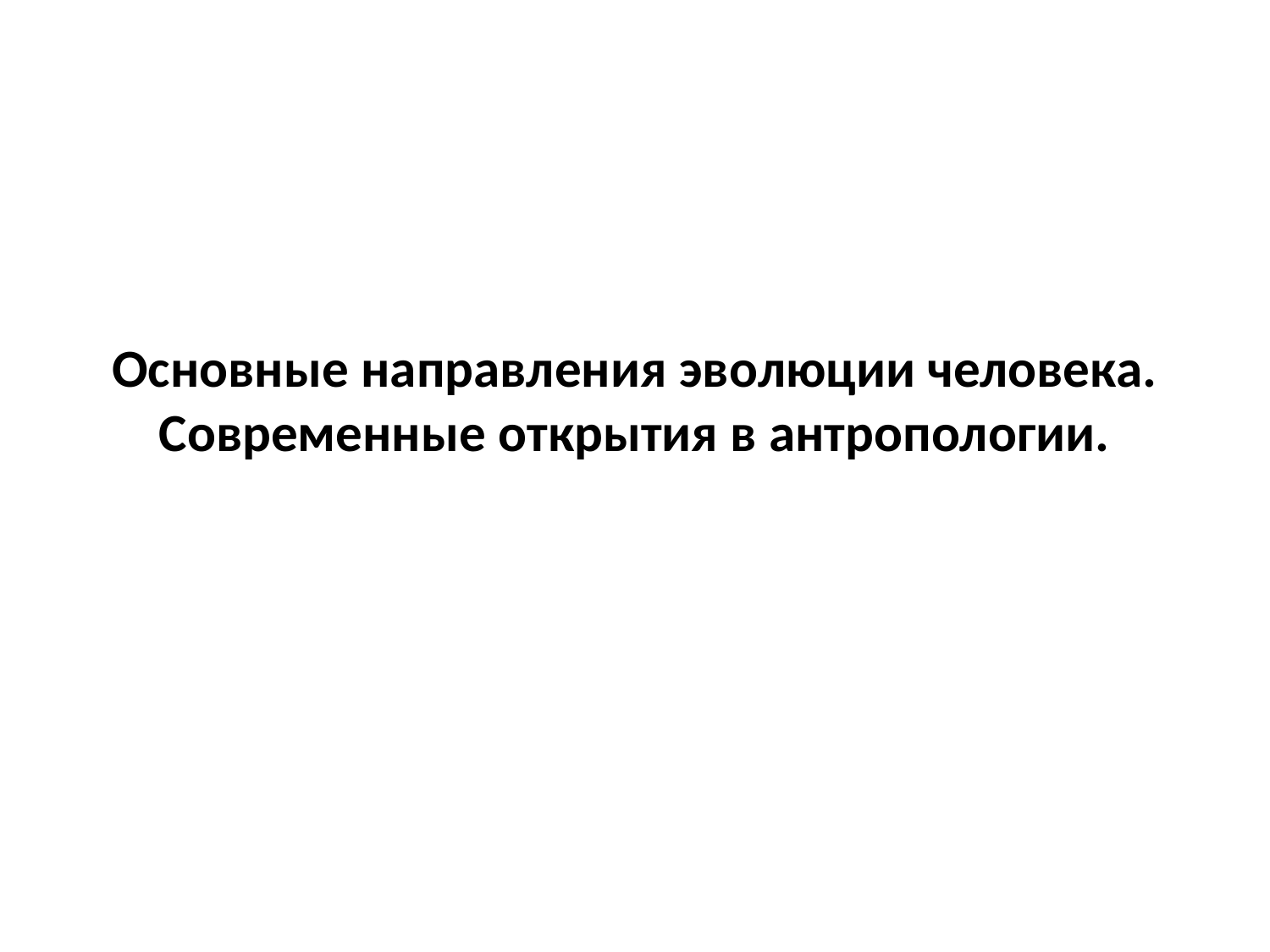

# Основные направления эволюции человека. Современные открытия в антропологии.